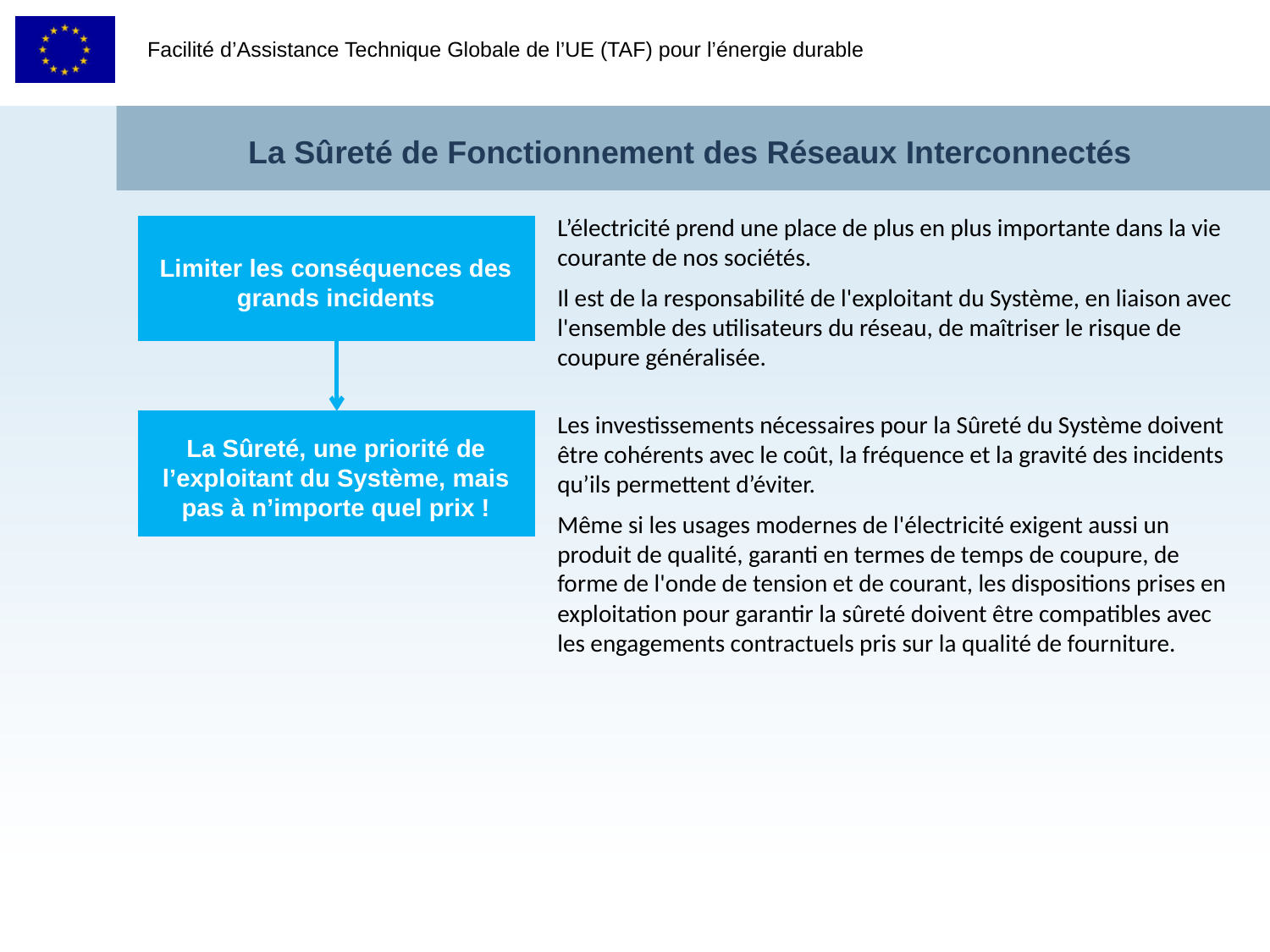

La Sûreté de Fonctionnement des Réseaux Interconnectés
L’électricité prend une place de plus en plus importante dans la vie courante de nos sociétés.
Il est de la responsabilité de l'exploitant du Système, en liaison avec l'ensemble des utilisateurs du réseau, de maîtriser le risque de coupure généralisée.
Limiter les conséquences des grands incidents
Les investissements nécessaires pour la Sûreté du Système doivent être cohérents avec le coût, la fréquence et la gravité des incidents qu’ils permettent d’éviter.
Même si les usages modernes de l'électricité exigent aussi un produit de qualité, garanti en termes de temps de coupure, de forme de l'onde de tension et de courant, les dispositions prises en exploitation pour garantir la sûreté doivent être compatibles avec les engagements contractuels pris sur la qualité de fourniture.
La Sûreté, une priorité de l’exploitant du Système, mais pas à n’importe quel prix !